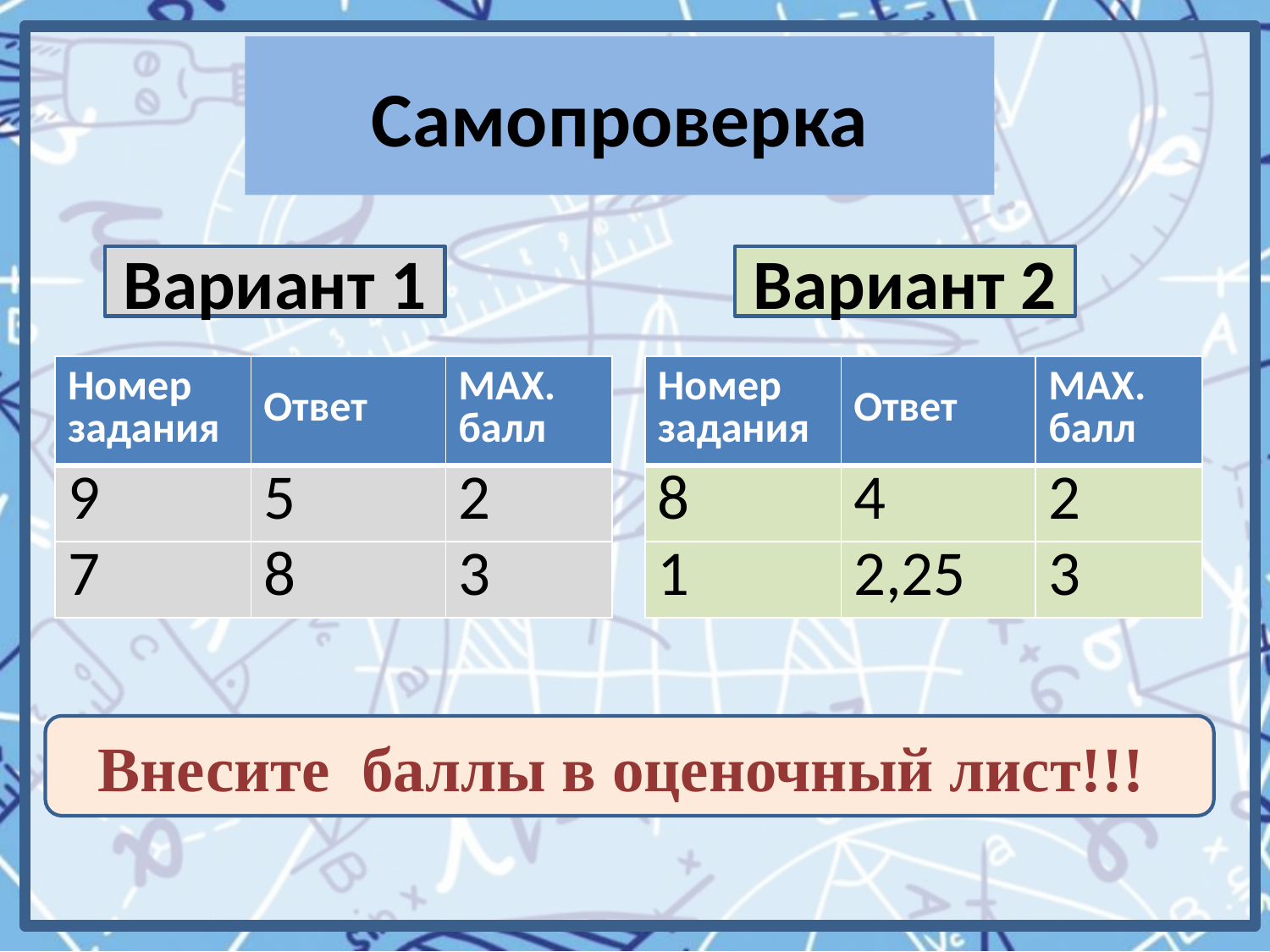

# Самопроверка
Вариант 1
Вариант 2
| Номер задания | Ответ | МAX. балл |
| --- | --- | --- |
| 9 | 5 | 2 |
| 7 | 8 | 3 |
| Номер задания | Ответ | МAX. балл |
| --- | --- | --- |
| 8 | 4 | 2 |
| 1 | 2,25 | 3 |
Внесите  баллы в оценочный лист!!!